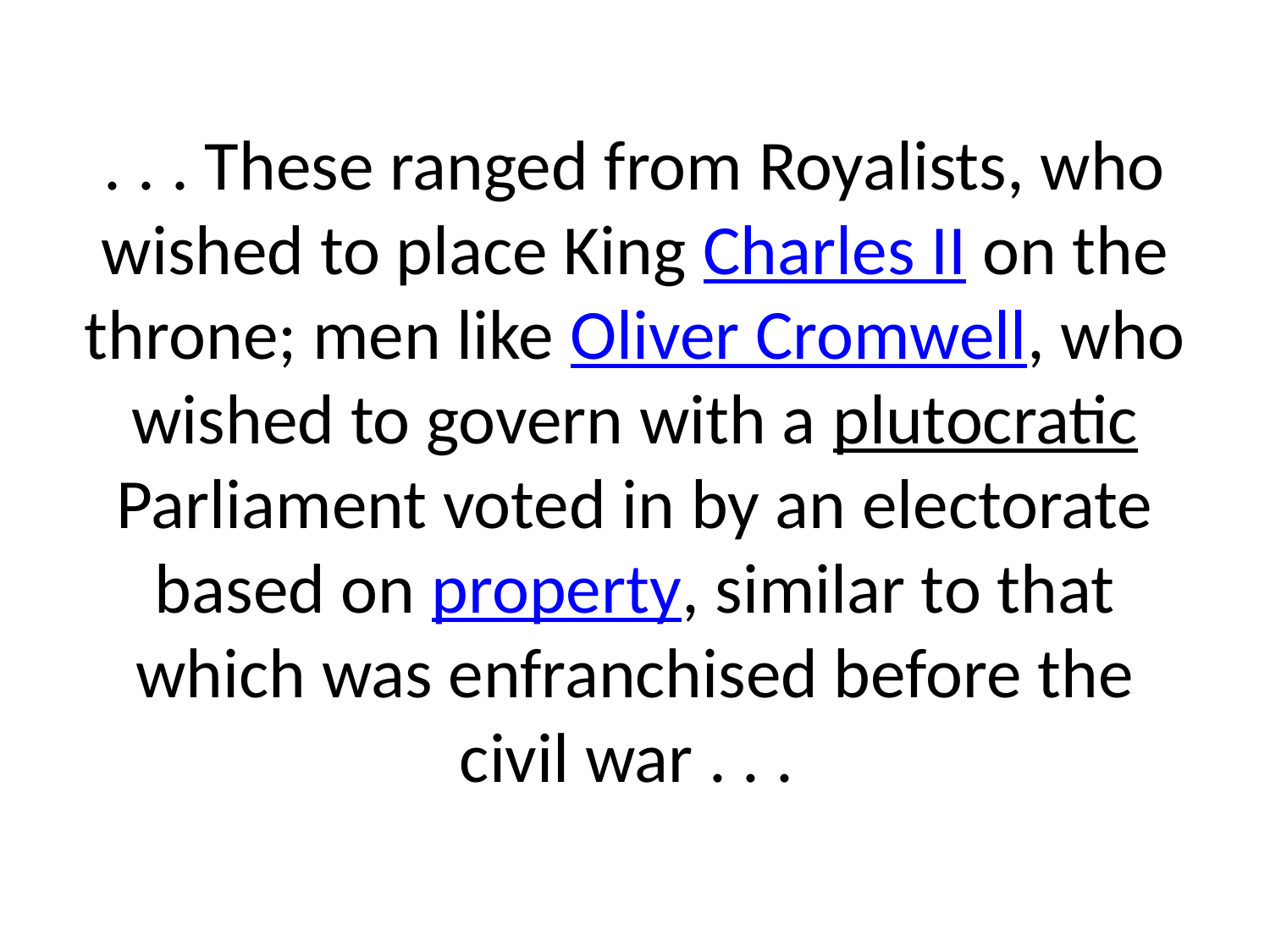

# . . . These ranged from Royalists, who wished to place King Charles II on the throne; men like Oliver Cromwell, who wished to govern with a plutocratic Parliament voted in by an electorate based on property, similar to that which was enfranchised before the civil war . . .